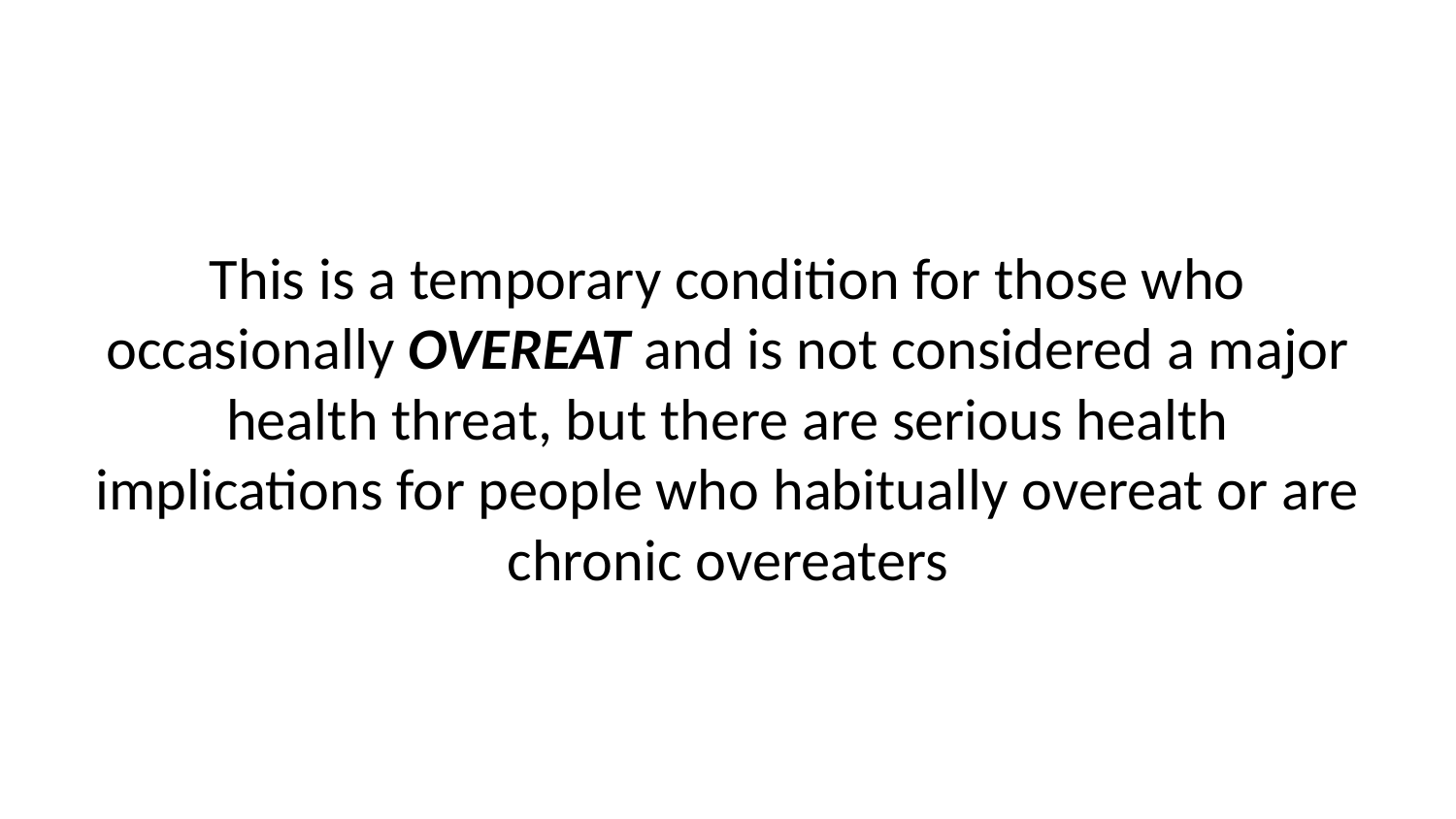

This is a temporary condition for those who occasionally OVEREAT and is not considered a major health threat, but there are serious health implications for people who habitually overeat or are chronic overeaters